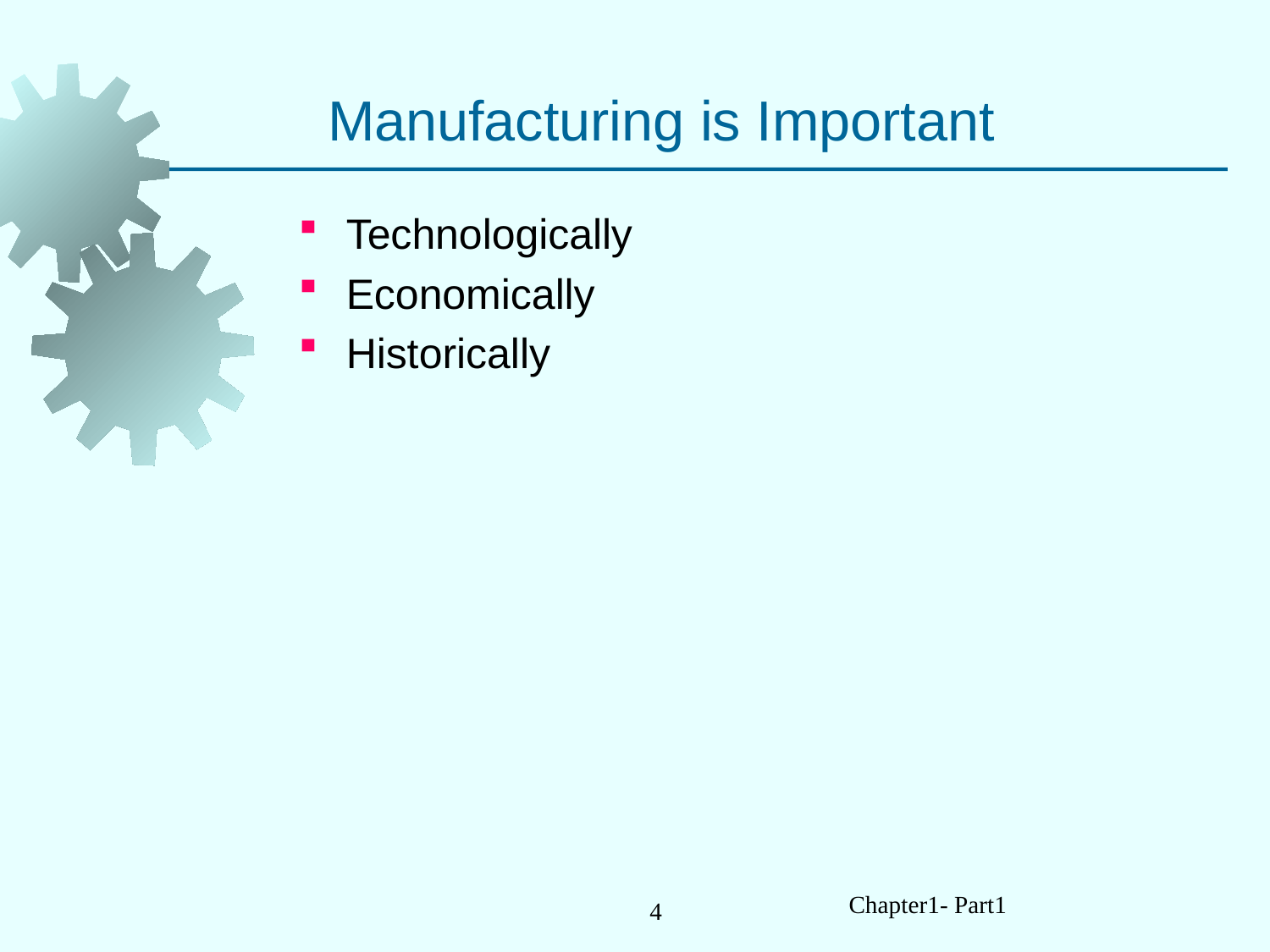

# Manufacturing is Important
Technologically
Economically
Historically

Chapter1- Part1
4